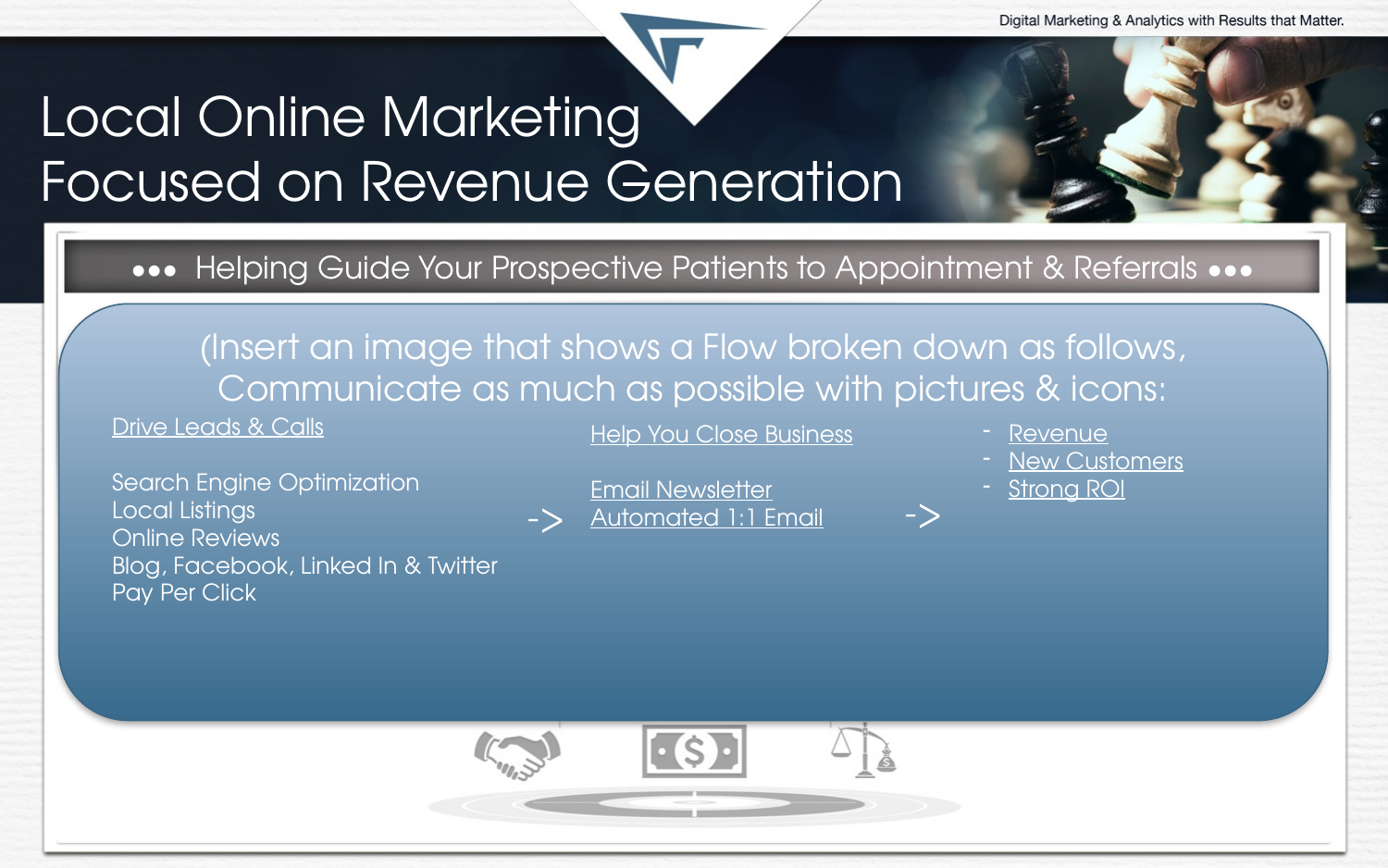

Local Online Marketing
Focused on Revenue Generation
•••  Helping Guide Your Prospective Patients to Appointment & Referrals •••
(Insert an image that shows a Flow broken down as follows, Communicate as much as possible with pictures & icons:

Drive Leads & Calls

Search Engine Optimization
Local Listings
Online Reviews
Blog, Facebook, Linked In & Twitter
Pay Per Click
Revenue
New Customers
Strong ROI
Help You Close Business

Email Newsletter
Automated 1:1 Email
->
->